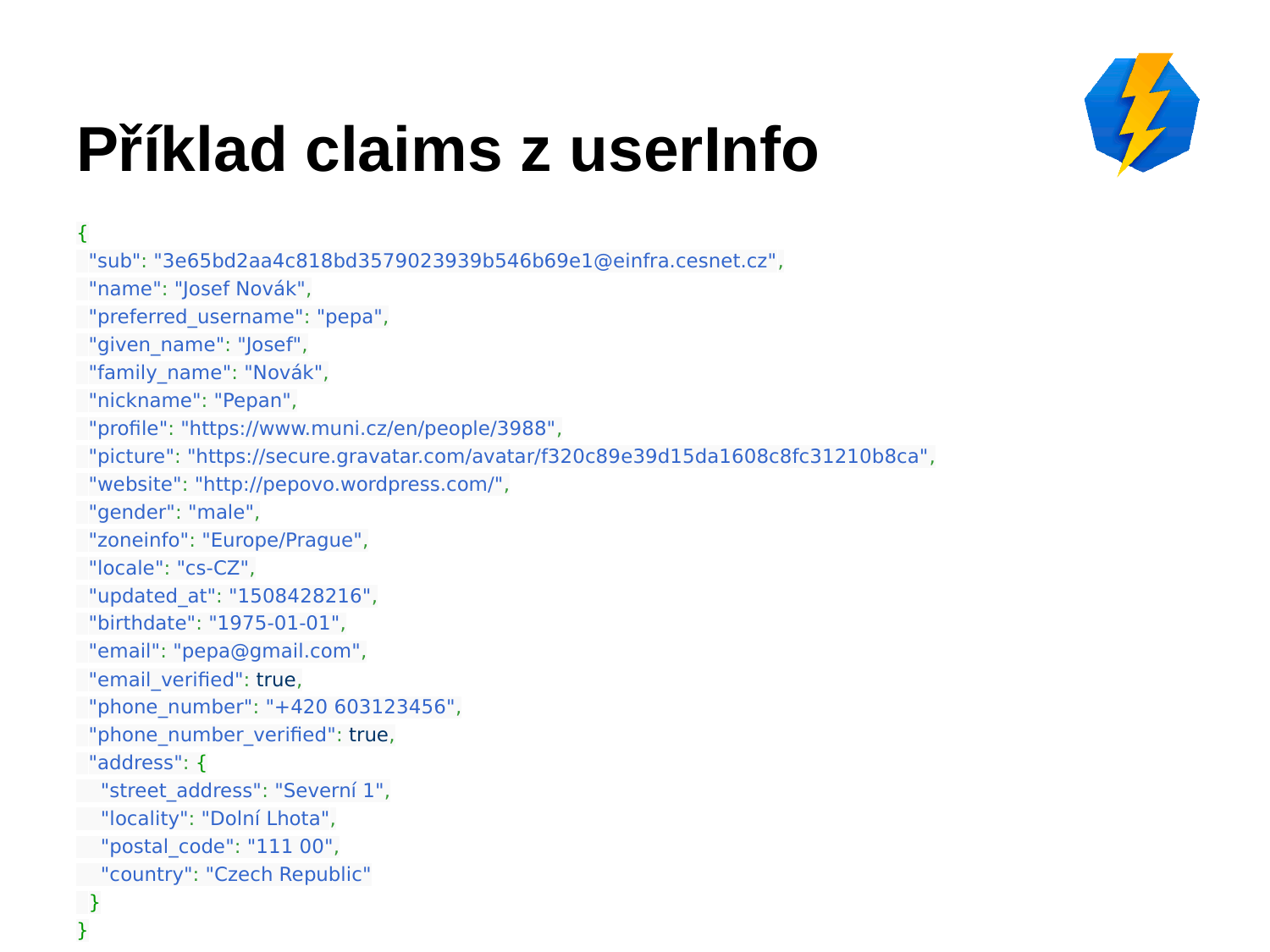

# Příklad claims z userInfo
{
  "sub": "3e65bd2aa4c818bd3579023939b546b69e1@einfra.cesnet.cz",
  "name": "Josef Novák",
  "preferred_username": "pepa",
  "given_name": "Josef",
  "family_name": "Novák",
  "nickname": "Pepan",
  "profile": "https://www.muni.cz/en/people/3988",
  "picture": "https://secure.gravatar.com/avatar/f320c89e39d15da1608c8fc31210b8ca",
  "website": "http://pepovo.wordpress.com/",
  "gender": "male",
  "zoneinfo": "Europe/Prague",
  "locale": "cs-CZ",
  "updated_at": "1508428216",
  "birthdate": "1975-01-01",
  "email": "pepa@gmail.com",
  "email_verified": true,
  "phone_number": "+420 603123456",
  "phone_number_verified": true,
  "address": {
    "street_address": "Severní 1",
    "locality": "Dolní Lhota",
    "postal_code": "111 00",
    "country": "Czech Republic"
  }
}